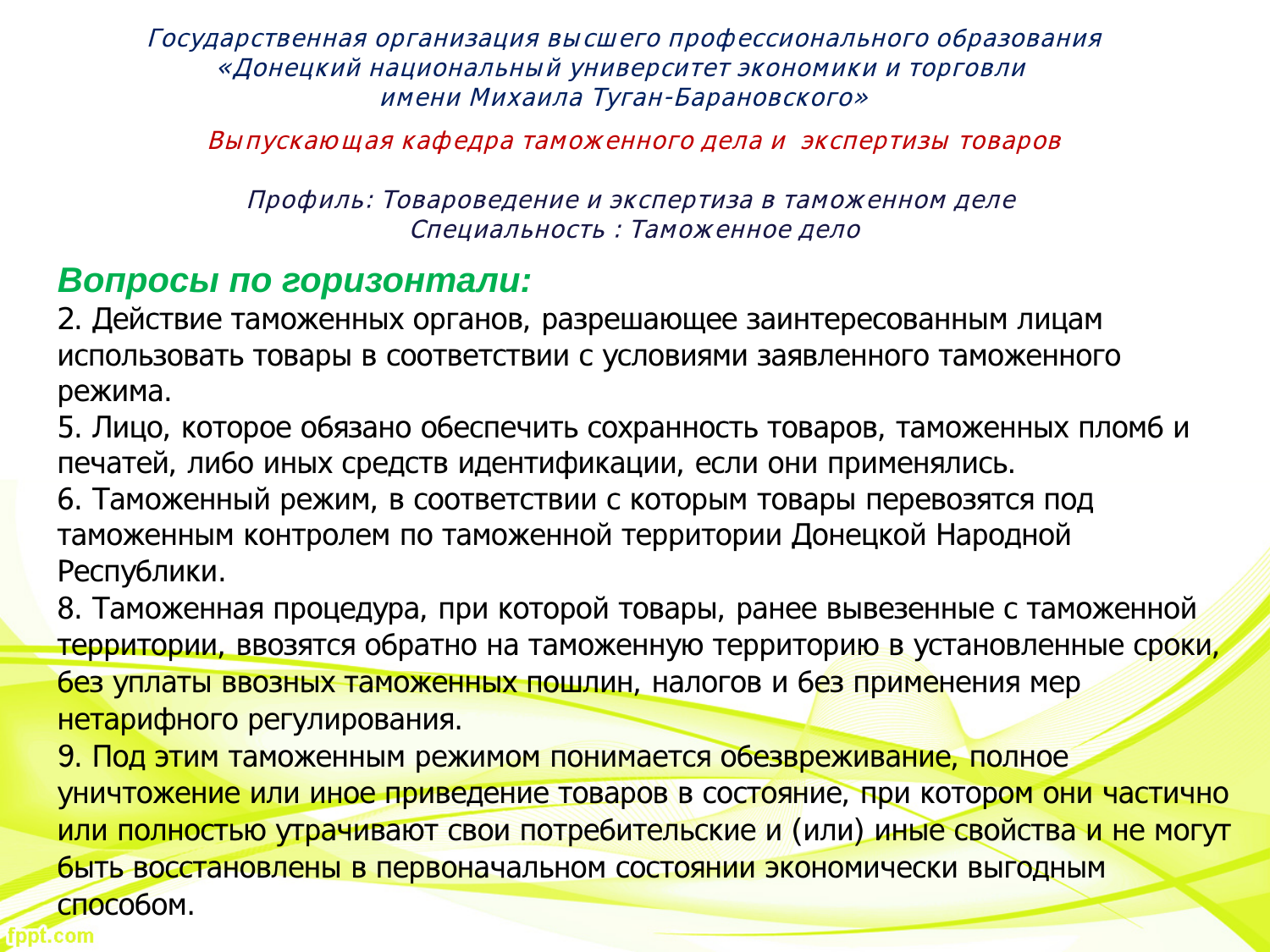

Государственная организация высшего профессионального образования
«Донецкий национальный университет экономики и торговли
имени Михаила Туган-Барановского»
Выпускающая кафедра таможенного дела и  экспертизы товаров
Профиль: Товароведение и экспертиза в таможенном деле
Специальность : Таможенное дело
Вопросы по горизонтали:
2. Действие таможенных органов, разрешающее заинтересованным лицам использовать товары в соответствии с условиями заявленного таможенного режима.
5. Лицо, которое обязано обеспечить сохранность товаров, таможенных пломб и печатей, либо иных средств идентификации, если они применялись.
6. Таможенный режим, в соответствии с которым товары перевозятся под таможенным контролем по таможенной территории Донецкой Народной Республики.
8. Таможенная процедура, при которой товары, ранее вывезенные с таможенной территории, ввозятся обратно на таможенную территорию в установленные сроки, без уплаты ввозных таможенных пошлин, налогов и без применения мер нетарифного регулирования.
9. Под этим таможенным режимом понимается обезвреживание, полное уничтожение или иное приведение товаров в состояние, при котором они частично или полностью утрачивают свои потребительские и (или) иные свойства и не могут быть восстановлены в первоначальном состоянии экономически выгодным способом.